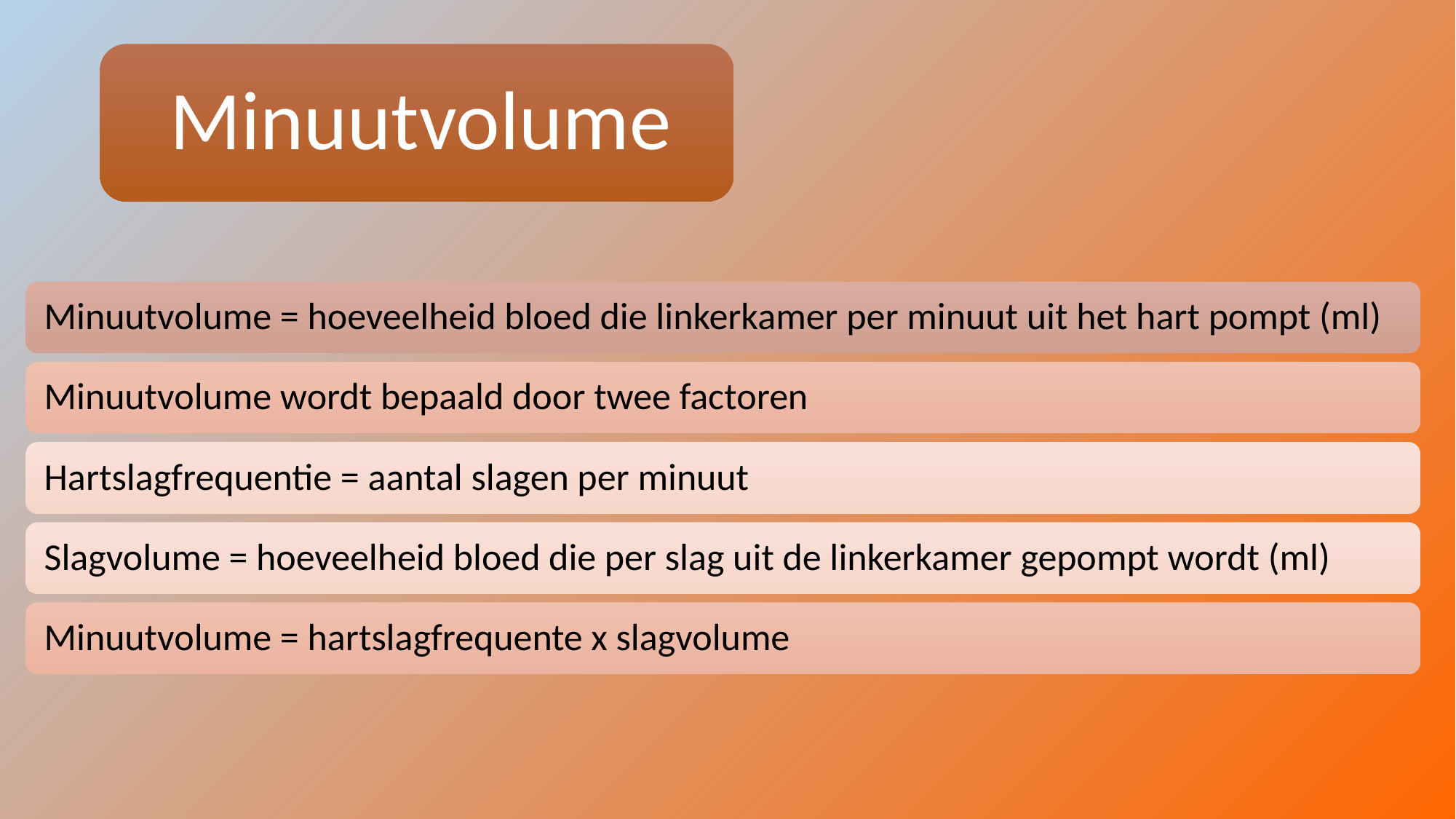

Minuutvolume
Minuutvolume = hoeveelheid bloed die linkerkamer per minuut uit het hart pompt (ml)
Minuutvolume wordt bepaald door twee factoren
Hartslagfrequentie = aantal slagen per minuut
Slagvolume = hoeveelheid bloed die per slag uit de linkerkamer gepompt wordt (ml)
Minuutvolume = hartslagfrequente x slagvolume